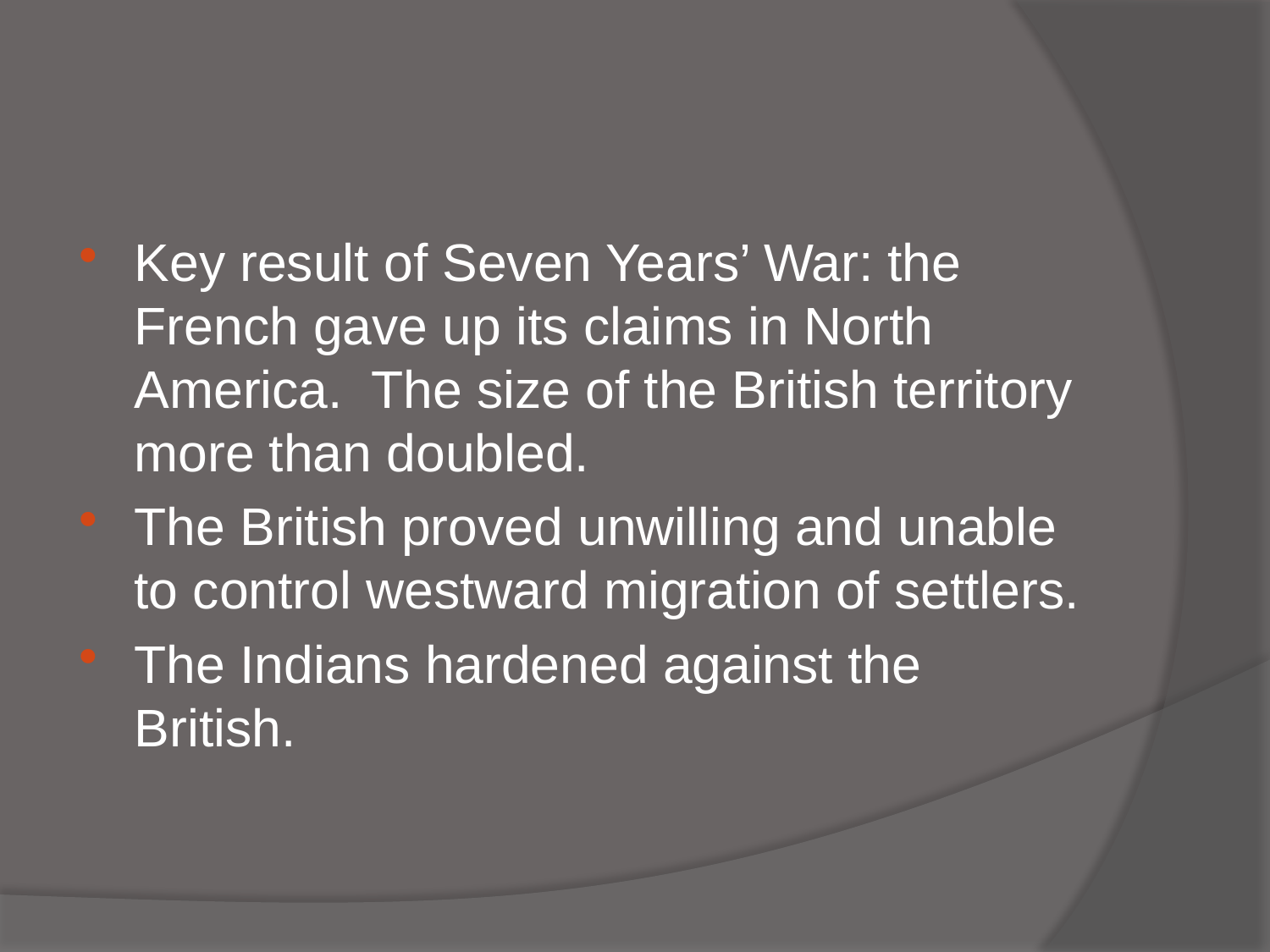

#
Key result of Seven Years’ War: the French gave up its claims in North America.  The size of the British territory more than doubled.
The British proved unwilling and unable to control westward migration of settlers.
The Indians hardened against the British.